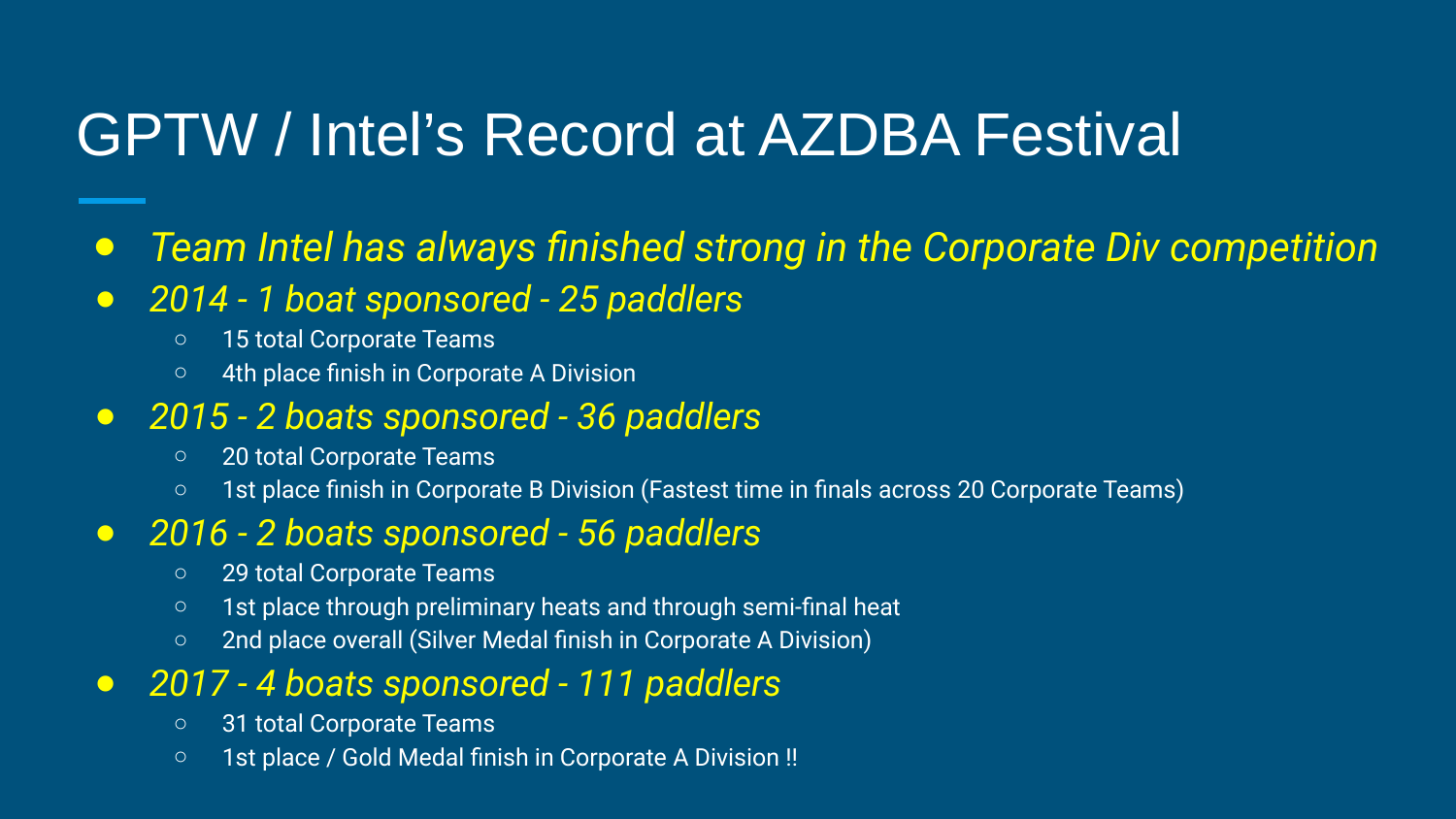

# GPTW / Intel’s Record at AZDBA Festival
Team Intel has always finished strong in the Corporate Div competition
2014 - 1 boat sponsored - 25 paddlers
15 total Corporate Teams
4th place finish in Corporate A Division
2015 - 2 boats sponsored - 36 paddlers
20 total Corporate Teams
1st place finish in Corporate B Division (Fastest time in finals across 20 Corporate Teams)
2016 - 2 boats sponsored - 56 paddlers
29 total Corporate Teams
1st place through preliminary heats and through semi-final heat
2nd place overall (Silver Medal finish in Corporate A Division)
2017 - 4 boats sponsored - 111 paddlers
31 total Corporate Teams
1st place / Gold Medal finish in Corporate A Division !!